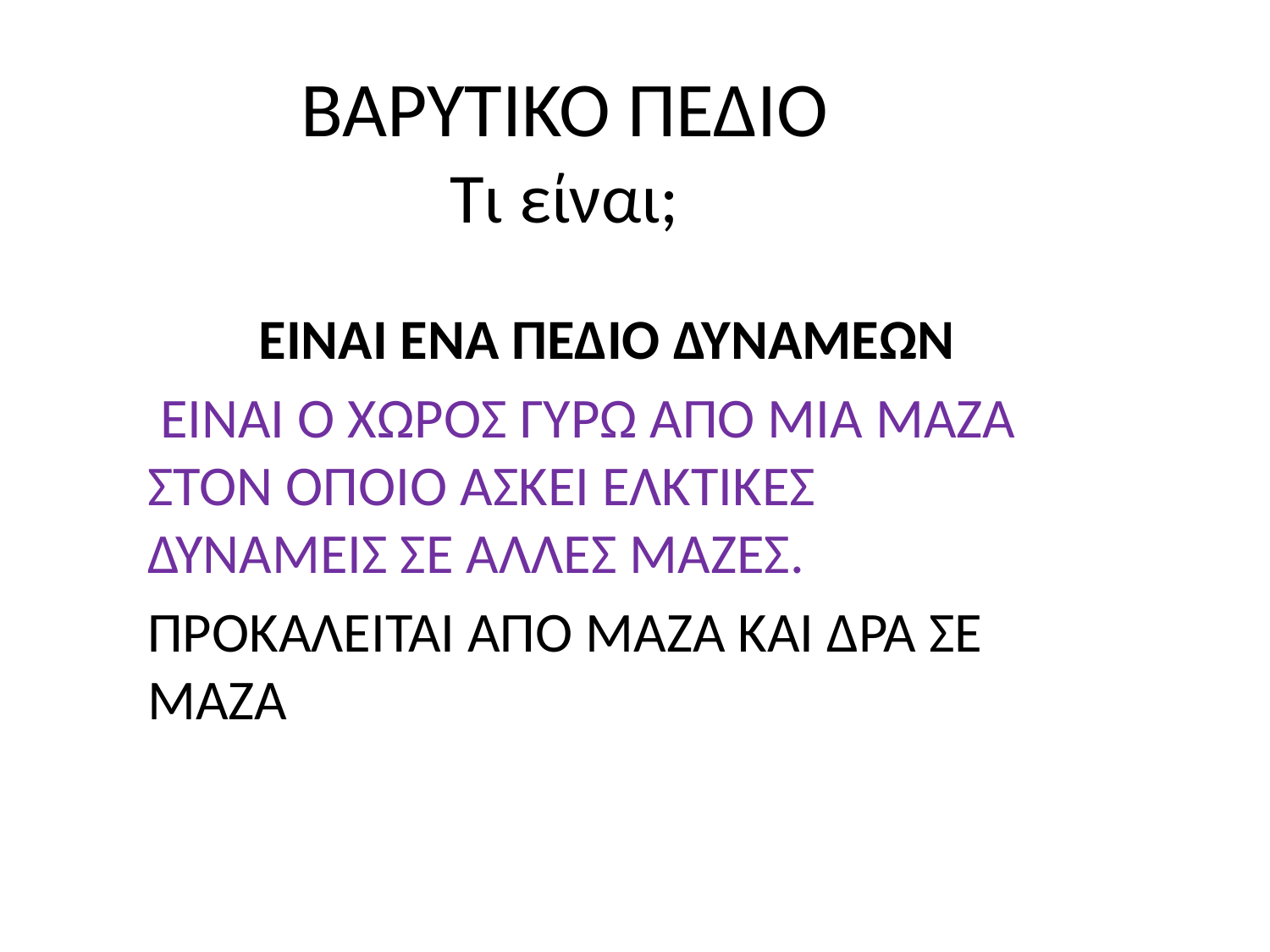

# ΒΑΡΥΤΙΚΟ ΠΕΔΙΟ Τι είναι;
ΕΙΝΑΙ ΕΝΑ ΠΕΔΙΟ ΔΥΝΑΜΕΩΝ
 ΕΙΝΑΙ Ο ΧΩΡΟΣ ΓΥΡΩ ΑΠΟ ΜΙΑ ΜΑΖΑ ΣΤΟΝ ΟΠΟΙΟ ΑΣΚΕΙ ΕΛΚΤΙΚΕΣ ΔΥΝΑΜΕΙΣ ΣΕ ΑΛΛΕΣ ΜΑΖΕΣ.
ΠΡΟΚΑΛΕΙΤΑΙ ΑΠΟ ΜΑΖΑ ΚΑΙ ΔΡΑ ΣΕ ΜΑΖΑ